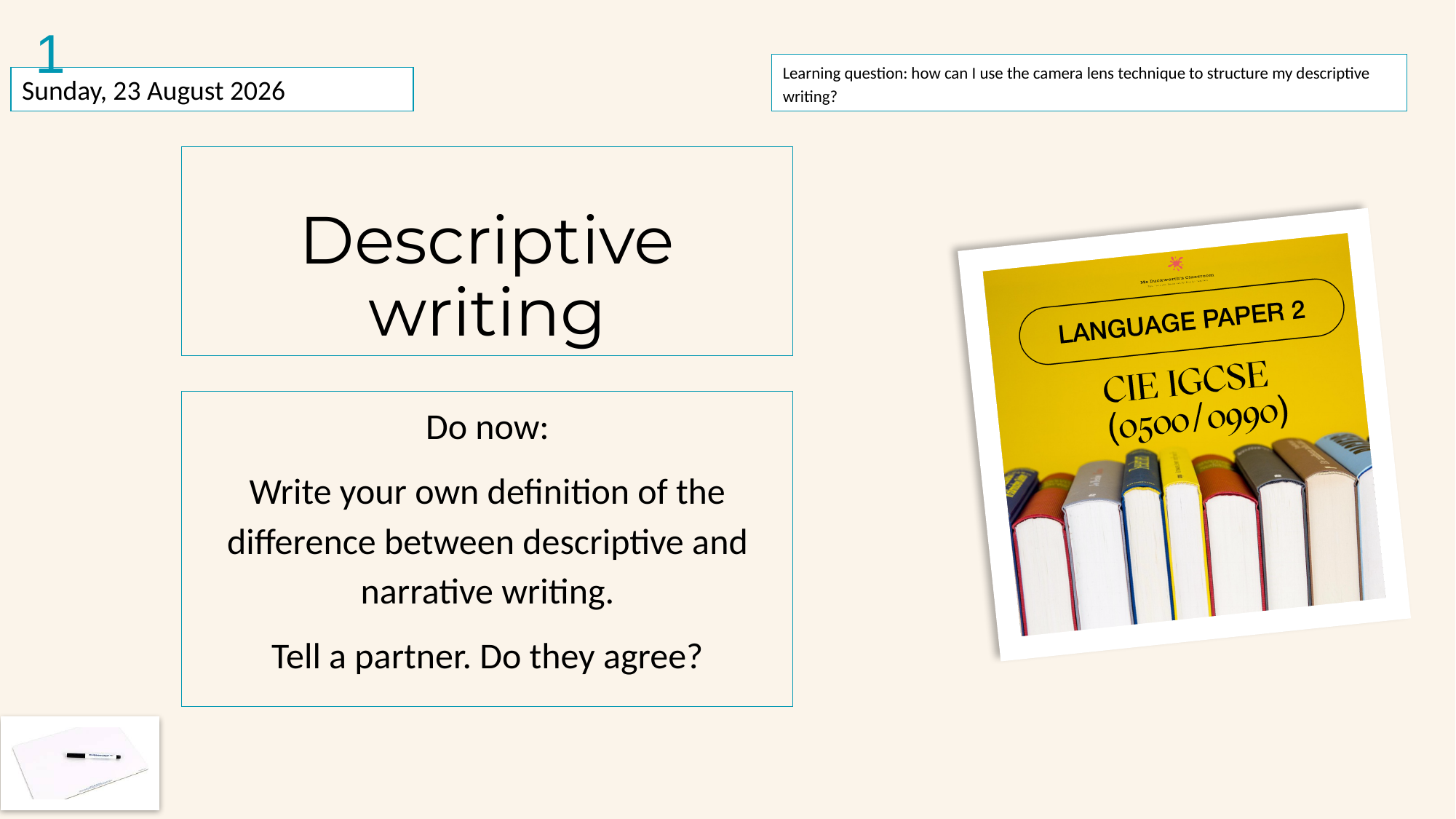

1
Learning question: how can I use the camera lens technique to structure my descriptive writing?
# Descriptive writing
Do now:
Write your own definition of the difference between descriptive and narrative writing.
Tell a partner. Do they agree?